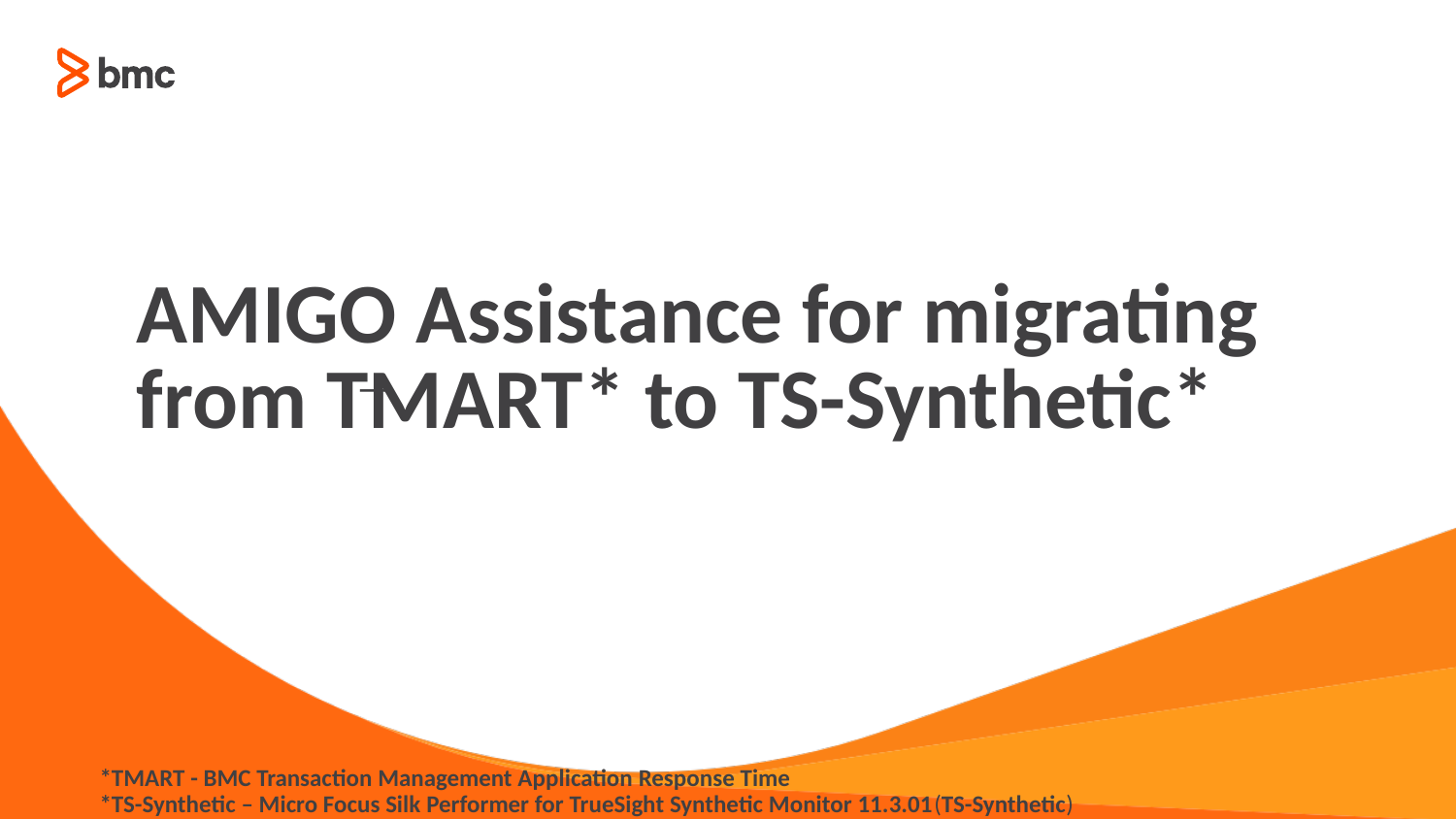

# AMIGO Assistance for migrating from TMART* to TS-Synthetic*
*TMART - BMC Transaction Management Application Response Time
*TS-Synthetic – Micro Focus Silk Performer for TrueSight Synthetic Monitor 11.3.01(TS-Synthetic)